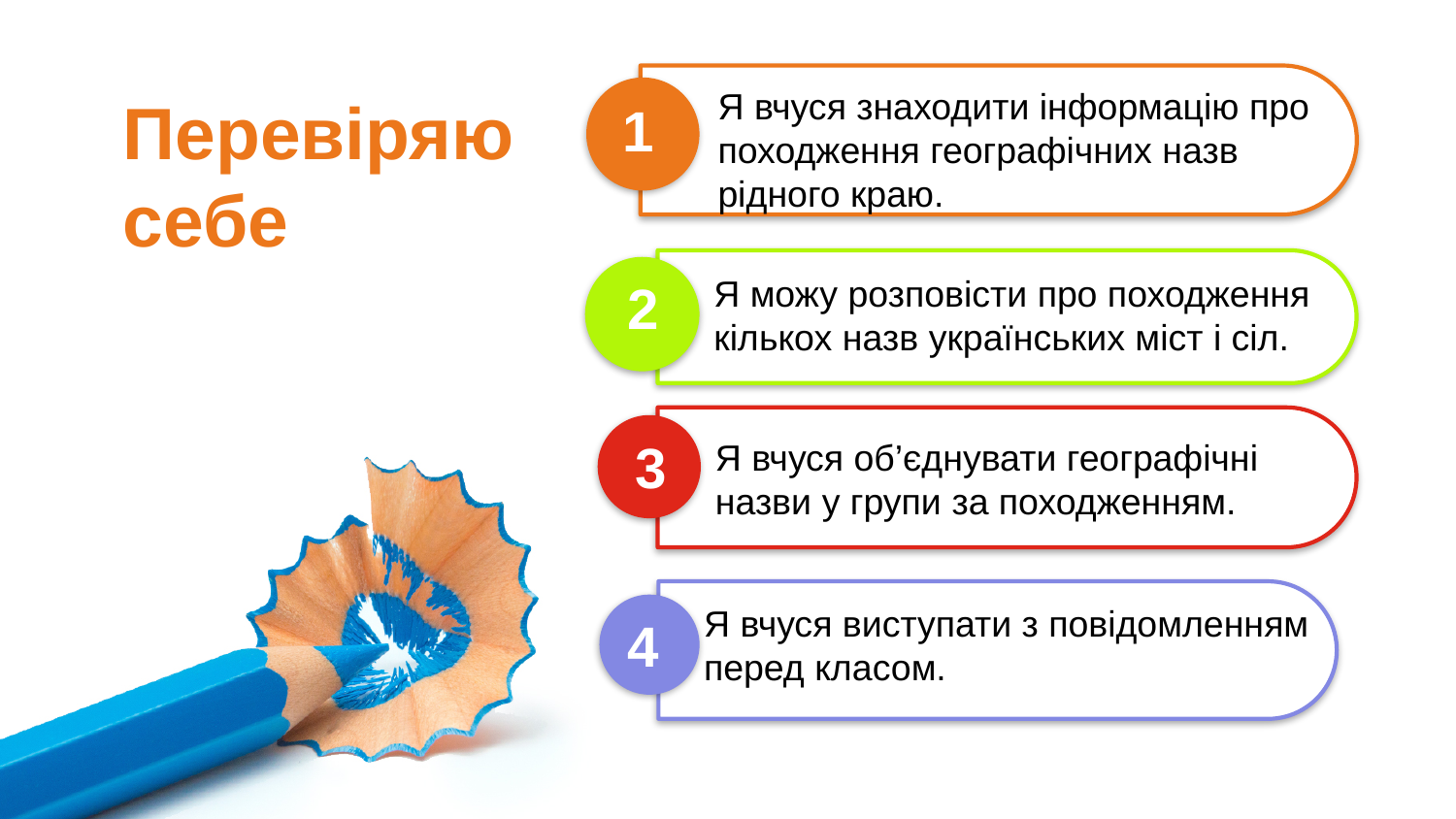

Я вчуся знаходити інформацію про
походження географічних назв
рідного краю.
Перевіряю себе

1

Я можу розповісти про походження
кількох назв українських міст і сіл.
2

3
Я вчуся об’єднувати географічні
назви у групи за походженням.
Я вчуся виступати з повідомленням
перед класом.

4